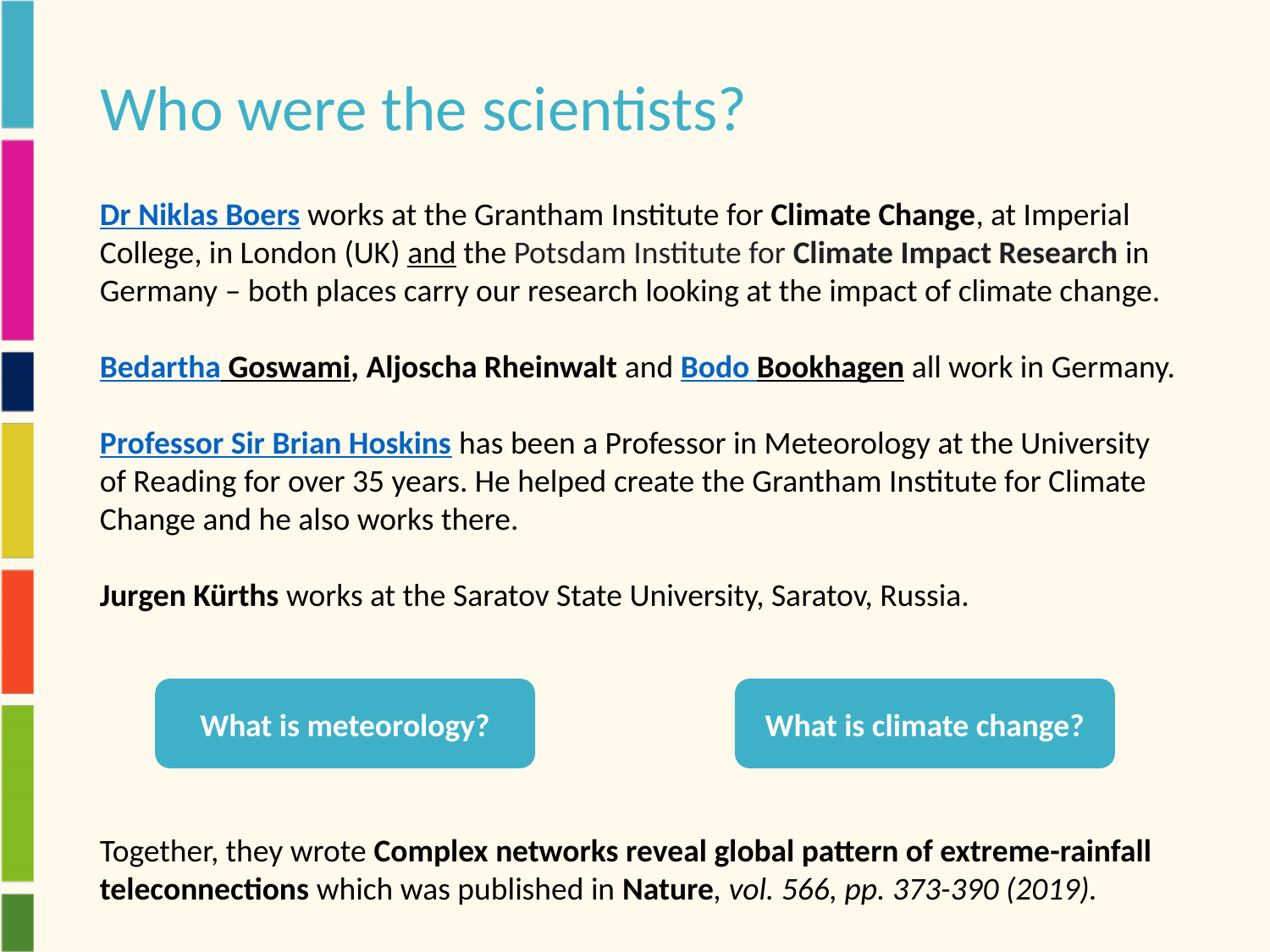

# Who were the scientists?
Dr Niklas Boers works at the Grantham Institute for Climate Change, at Imperial College, in London (UK) and the Potsdam Institute for Climate Impact Research in Germany – both places carry our research looking at the impact of climate change.

Bedartha Goswami, Aljoscha Rheinwalt and Bodo Bookhagen all work in Germany.

Professor Sir Brian Hoskins has been a Professor in Meteorology at the University of Reading for over 35 years. He helped create the Grantham Institute for Climate Change and he also works there.

Jurgen Kürths works at the Saratov State University, Saratov, Russia.
What is meteorology?
What is climate change?
Together, they wrote Complex networks reveal global pattern of extreme-rainfall teleconnections which was published in Nature, vol. 566, pp. 373-390 (2019).